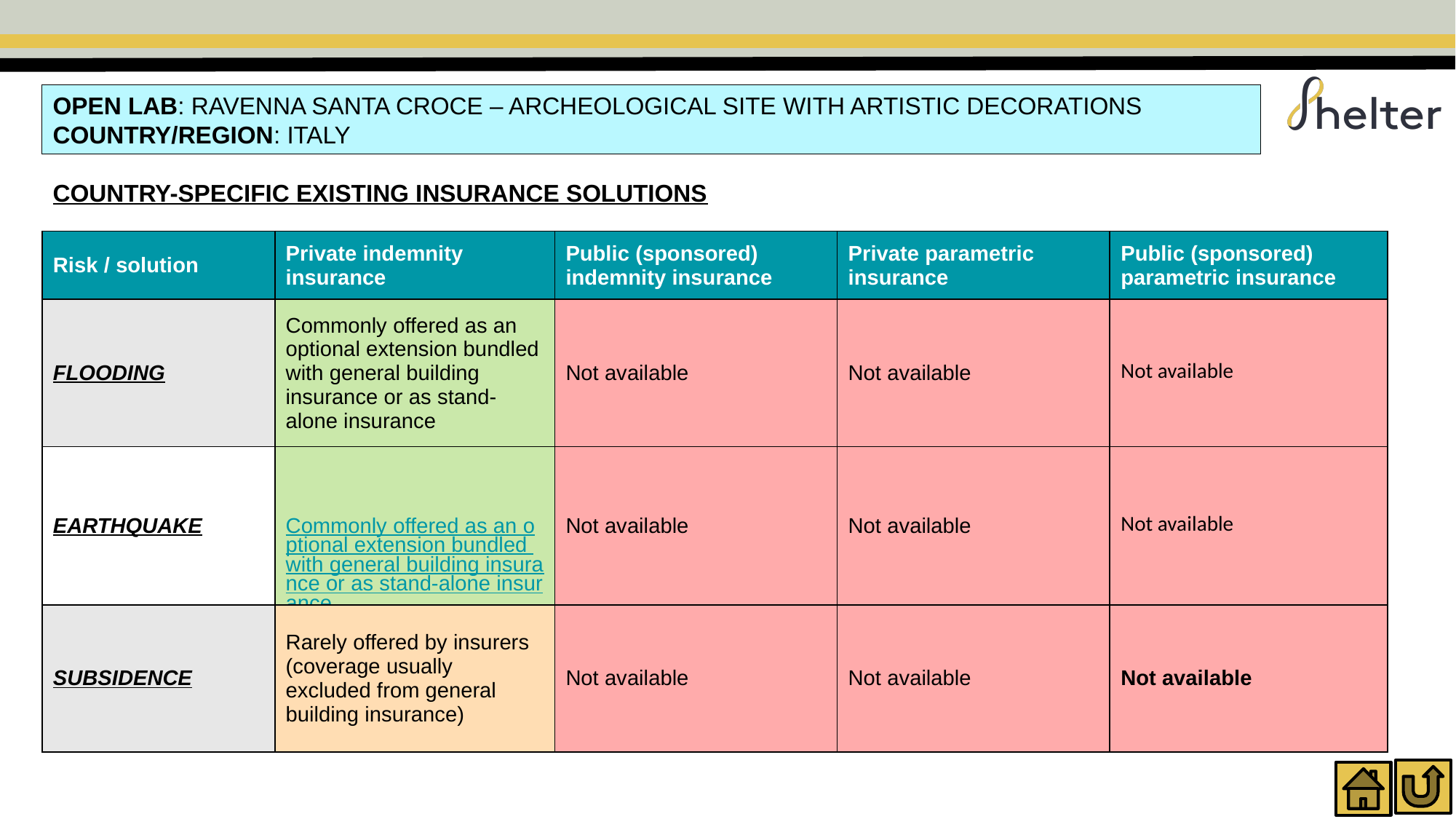

OPEN LAB: RAVENNA SANTA CROCE – ARCHEOLOGICAL SITE WITH ARTISTIC DECORATIONS COUNTRY/REGION: ITALY
COUNTRY-SPECIFIC EXISTING INSURANCE SOLUTIONS
| Risk / solution | Private indemnity insurance | Public (sponsored) indemnity insurance | Private parametric insurance | Public (sponsored) parametric insurance |
| --- | --- | --- | --- | --- |
| FLOODING | Commonly offered as an optional extension bundled with general building insurance or as stand-alone insurance | Not available | Not available | Not available |
| EARTHQUAKE | Commonly offered as an optional extension bundled with general building insurance or as stand-alone insurance | Not available | Not available | Not available |
| SUBSIDENCE | Rarely offered by insurers (coverage usually excluded from general building insurance) | Not available | Not available | Not available |